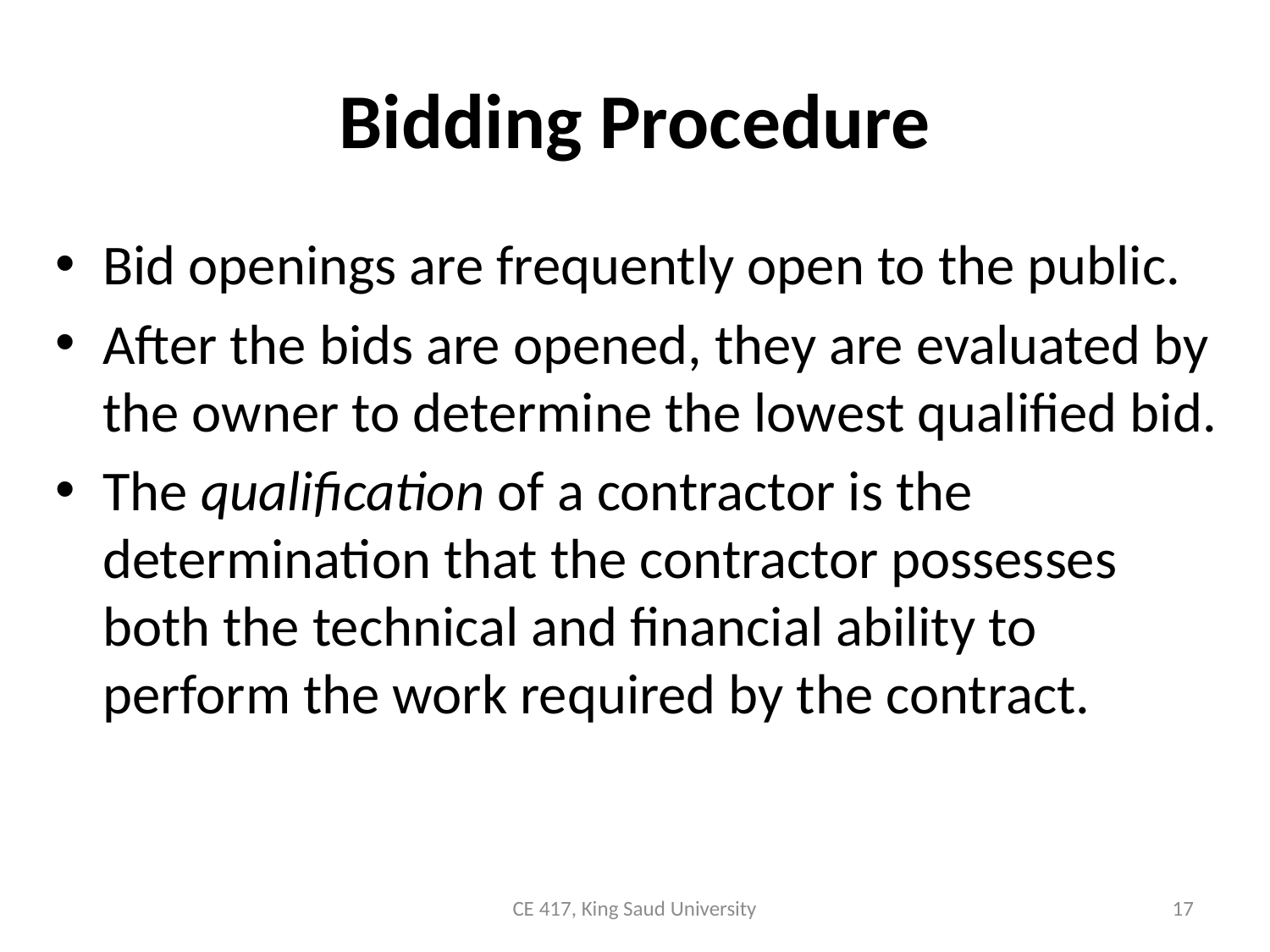

# Bidding Procedure
Bid openings are frequently open to the public.
After the bids are opened, they are evaluated by the owner to determine the lowest qualified bid.
The qualification of a contractor is the determination that the contractor possesses both the technical and financial ability to perform the work required by the contract.
CE 417, King Saud University
17